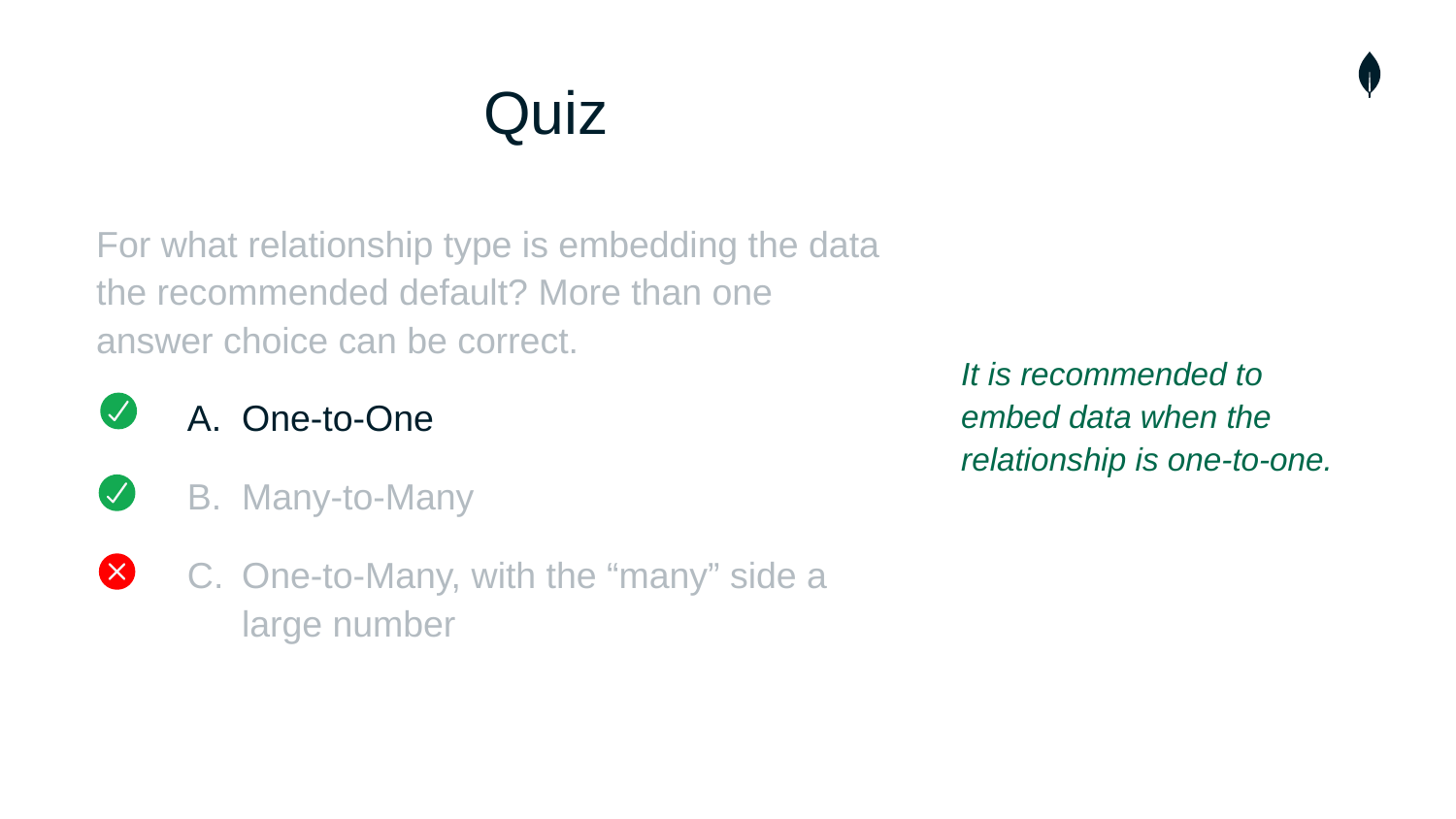

# Quiz
For what relationship type is embedding the data the recommended default? More than one answer choice can be correct.
One-to-One
Many-to-Many
One-to-Many, with the “many” side a large number
It is recommended to embed data when the relationship is one-to-one.